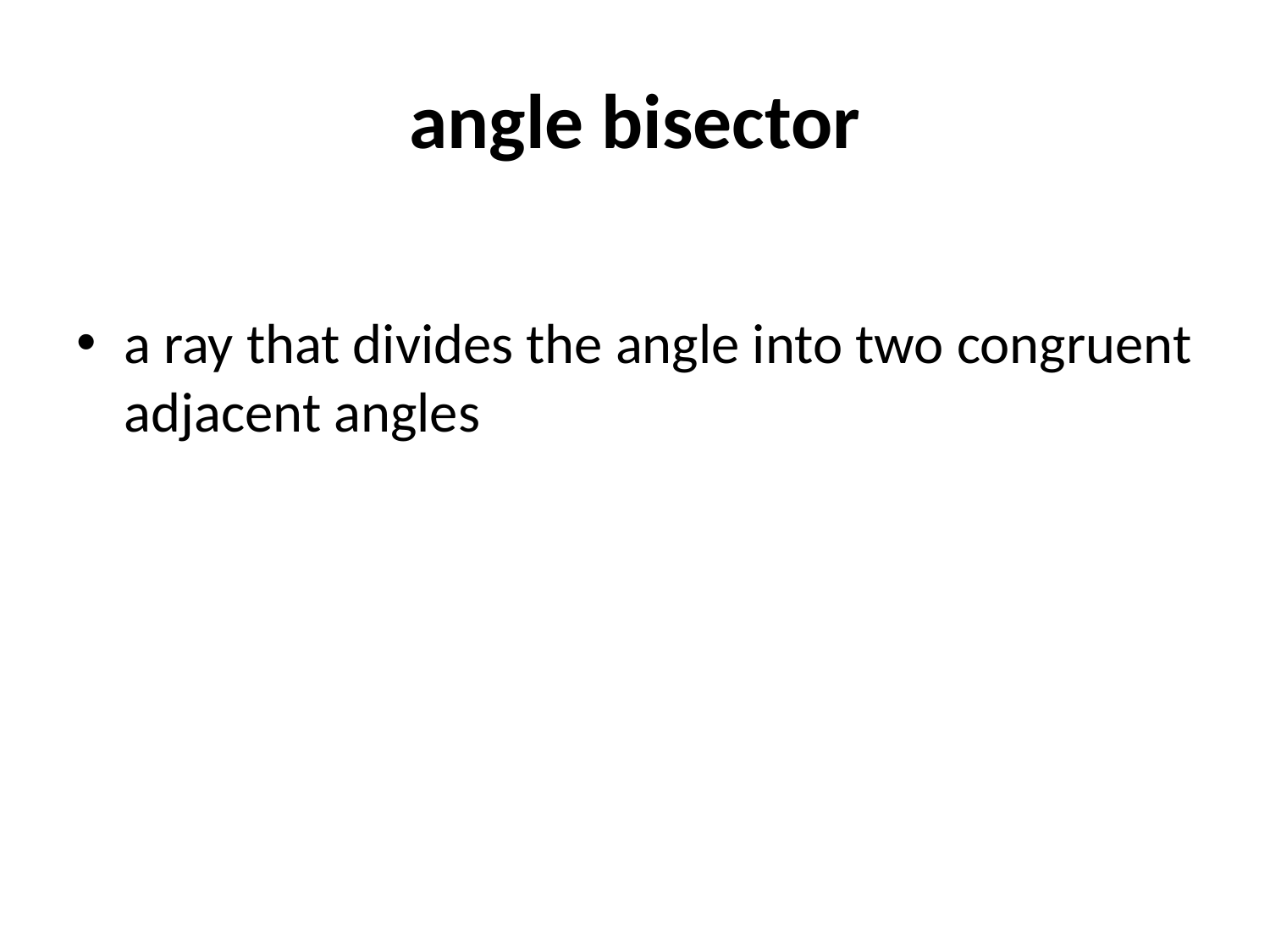

# angle bisector

a ray that divides the angle into two congruent adjacent angles